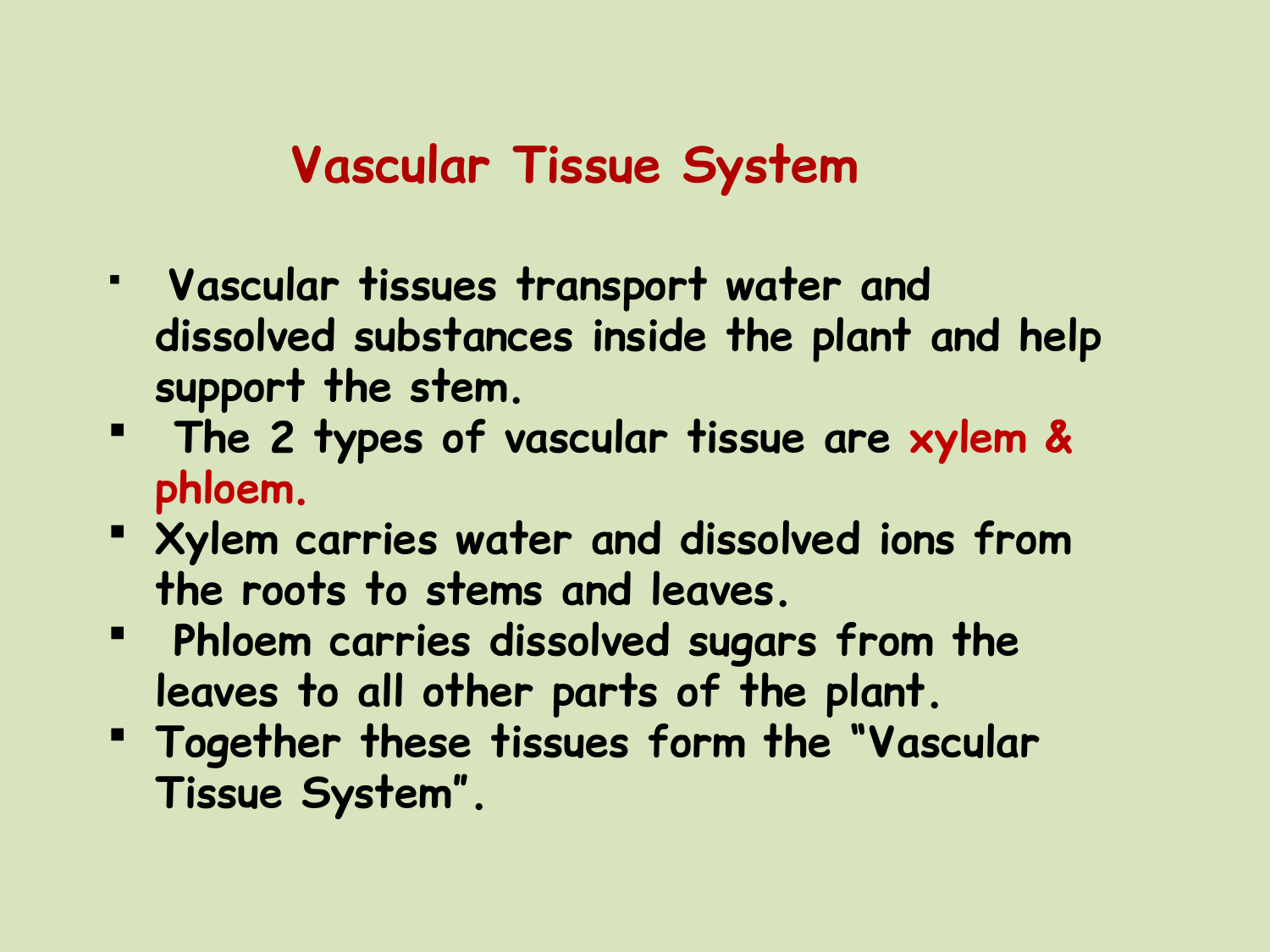

Vascular Tissue System

 Vascular tissues transport water and dissolved substances inside the plant and help support the stem.
 The 2 types of vascular tissue are xylem & phloem.
Xylem carries water and dissolved ions from the roots to stems and leaves.
 Phloem carries dissolved sugars from the leaves to all other parts of the plant.
Together these tissues form the “Vascular Tissue System”.